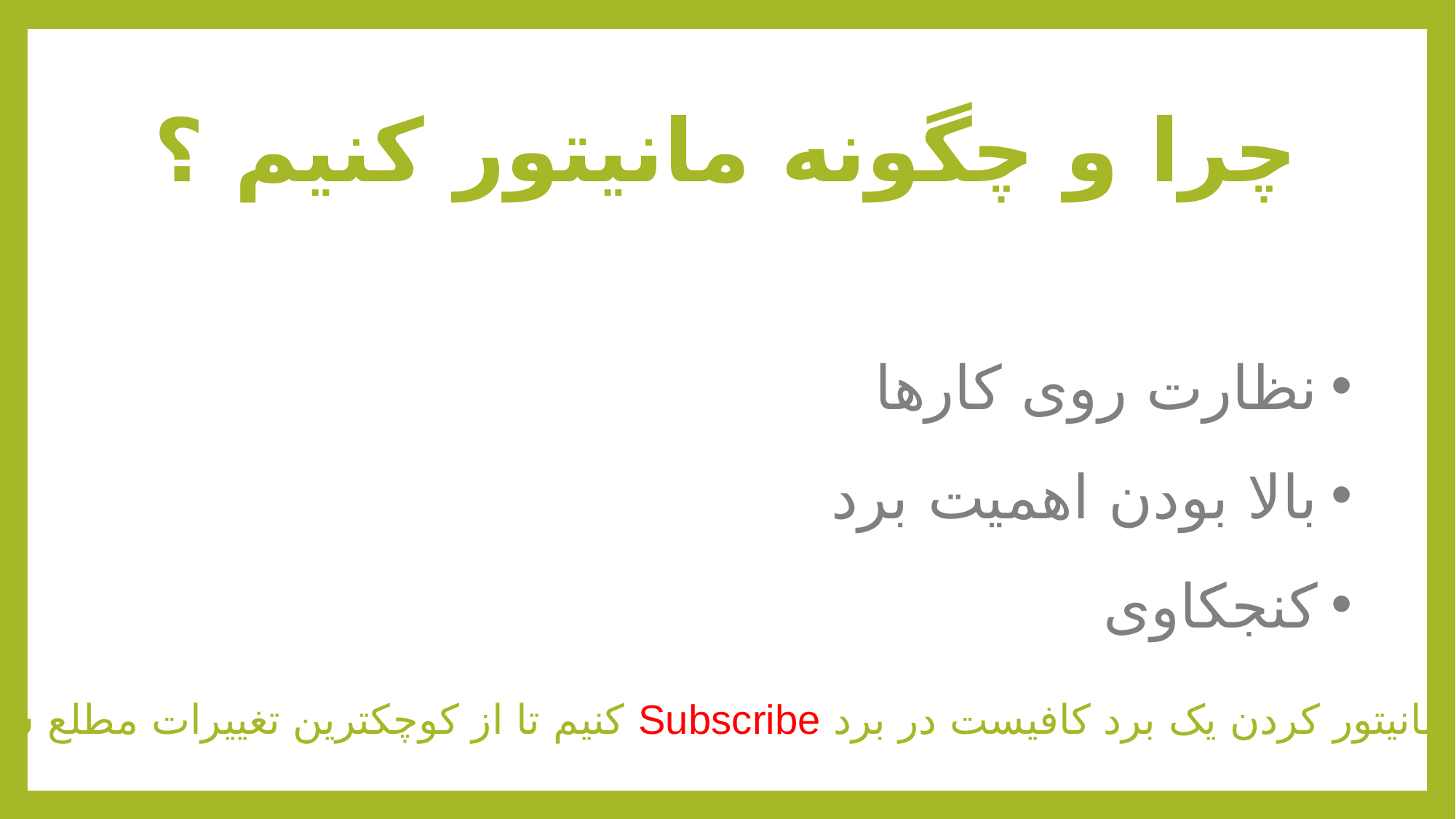

# چرا و چگونه مانیتور کنیم ؟
نظارت روی کارها
بالا بودن اهمیت برد
کنجکاوی
برای مانیتور کردن یک برد کافیست در برد Subscribe کنیم تا از کوچکترین تغییرات مطلع شویم.